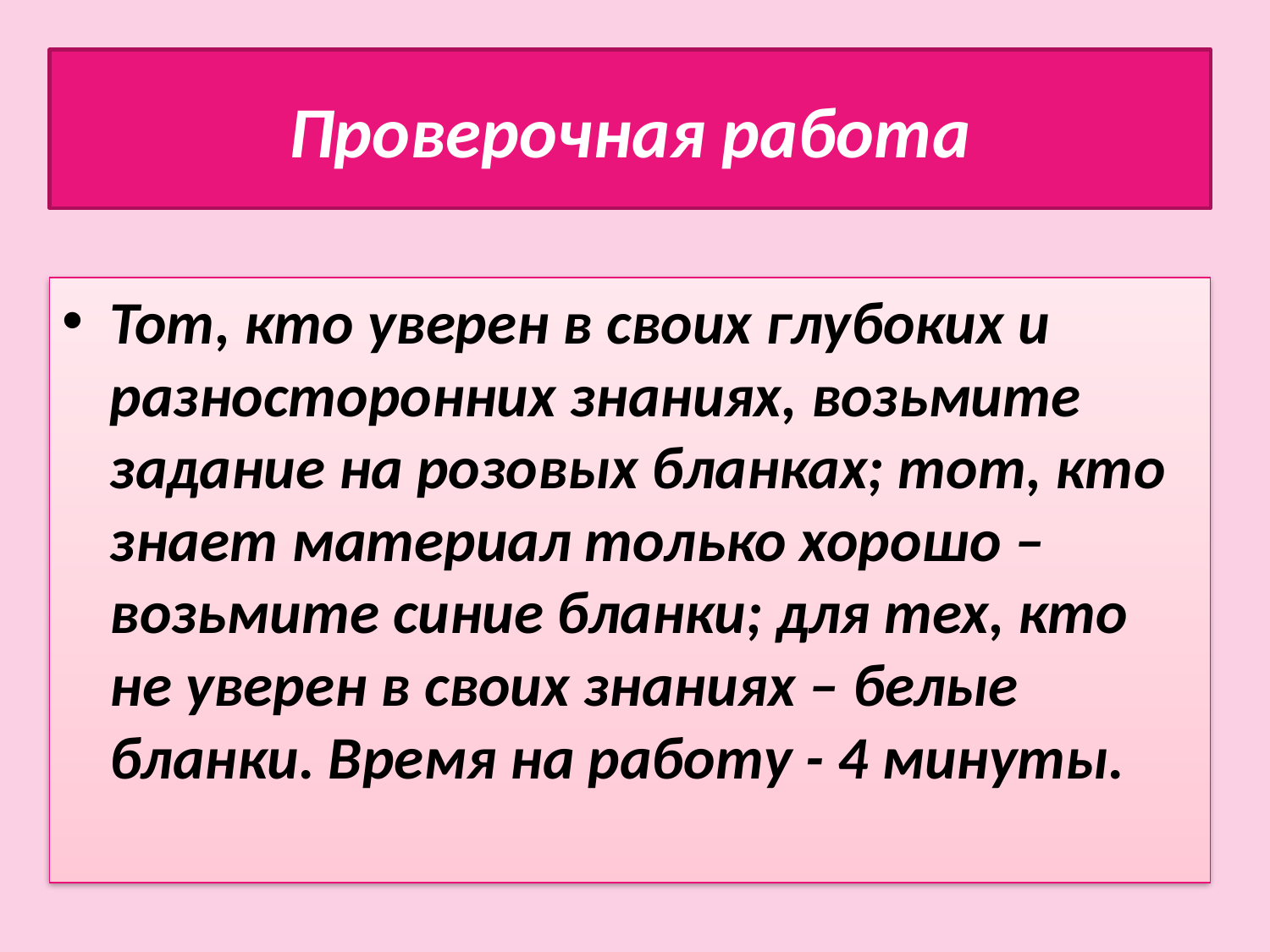

# Проверочная работа
Тот, кто уверен в своих глубоких и разносторонних знаниях, возьмите задание на розовых бланках; тот, кто знает материал только хорошо – возьмите синие бланки; для тех, кто не уверен в своих знаниях – белые бланки. Время на работу - 4 минуты.